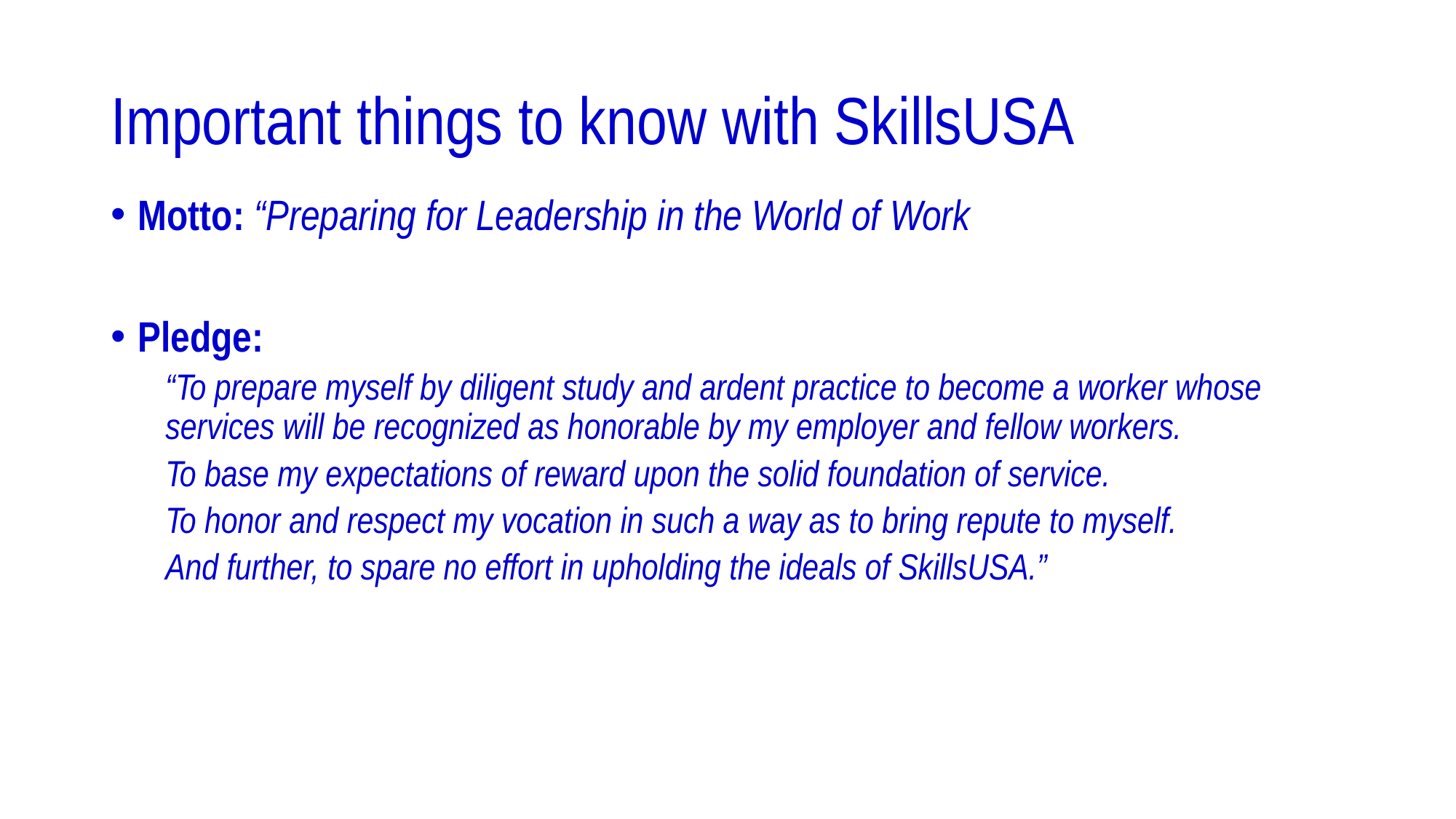

# Important things to know with SkillsUSA
Motto: “Preparing for Leadership in the World of Work

Pledge:
“To prepare myself by diligent study and ardent practice to become a worker whose services will be recognized as honorable by my employer and fellow workers.
To base my expectations of reward upon the solid foundation of service.
To honor and respect my vocation in such a way as to bring repute to myself.
And further, to spare no effort in upholding the ideals of SkillsUSA.”